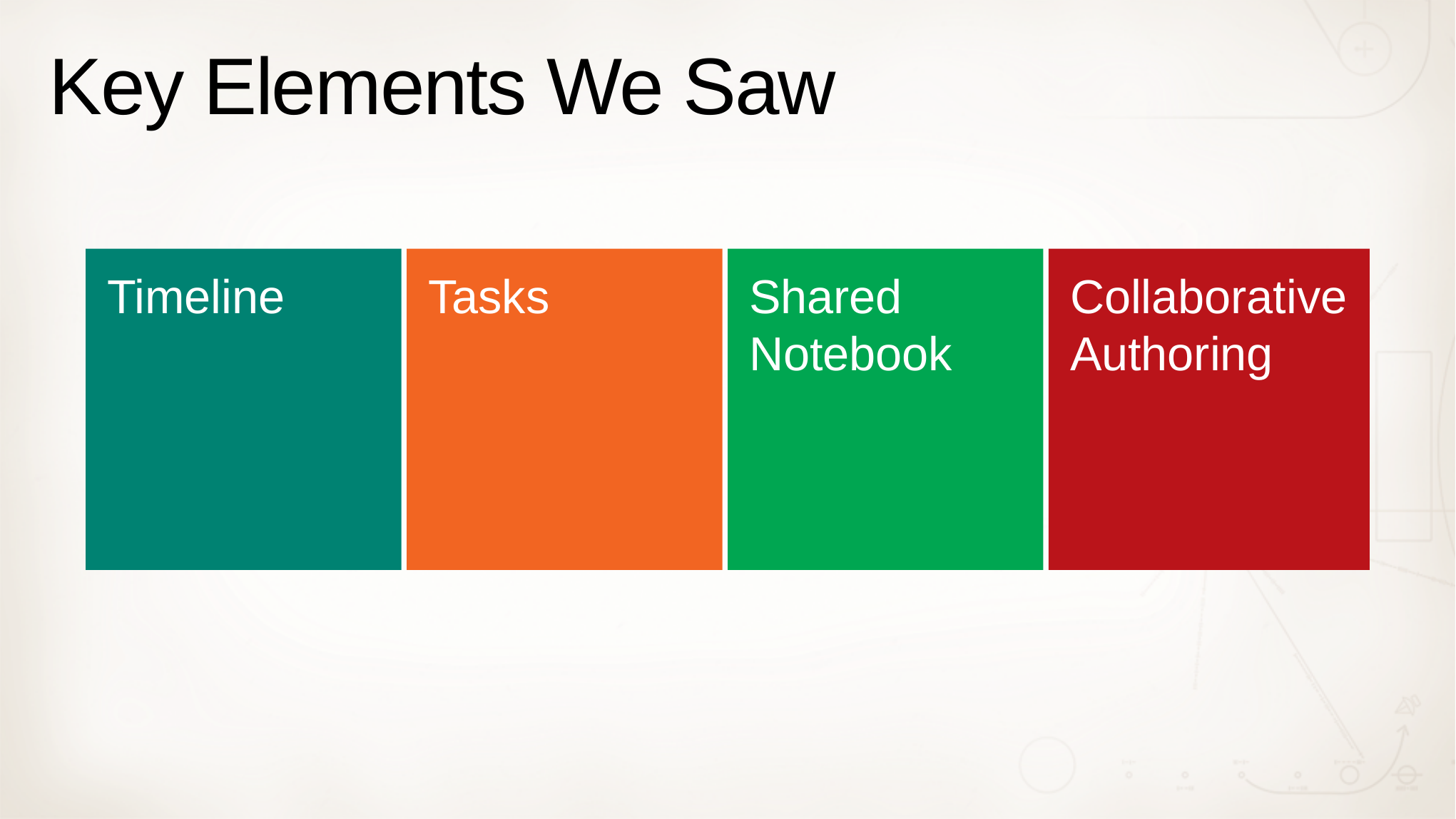

# Key Elements We Saw
Timeline
Tasks
Shared Notebook
Collaborative Authoring